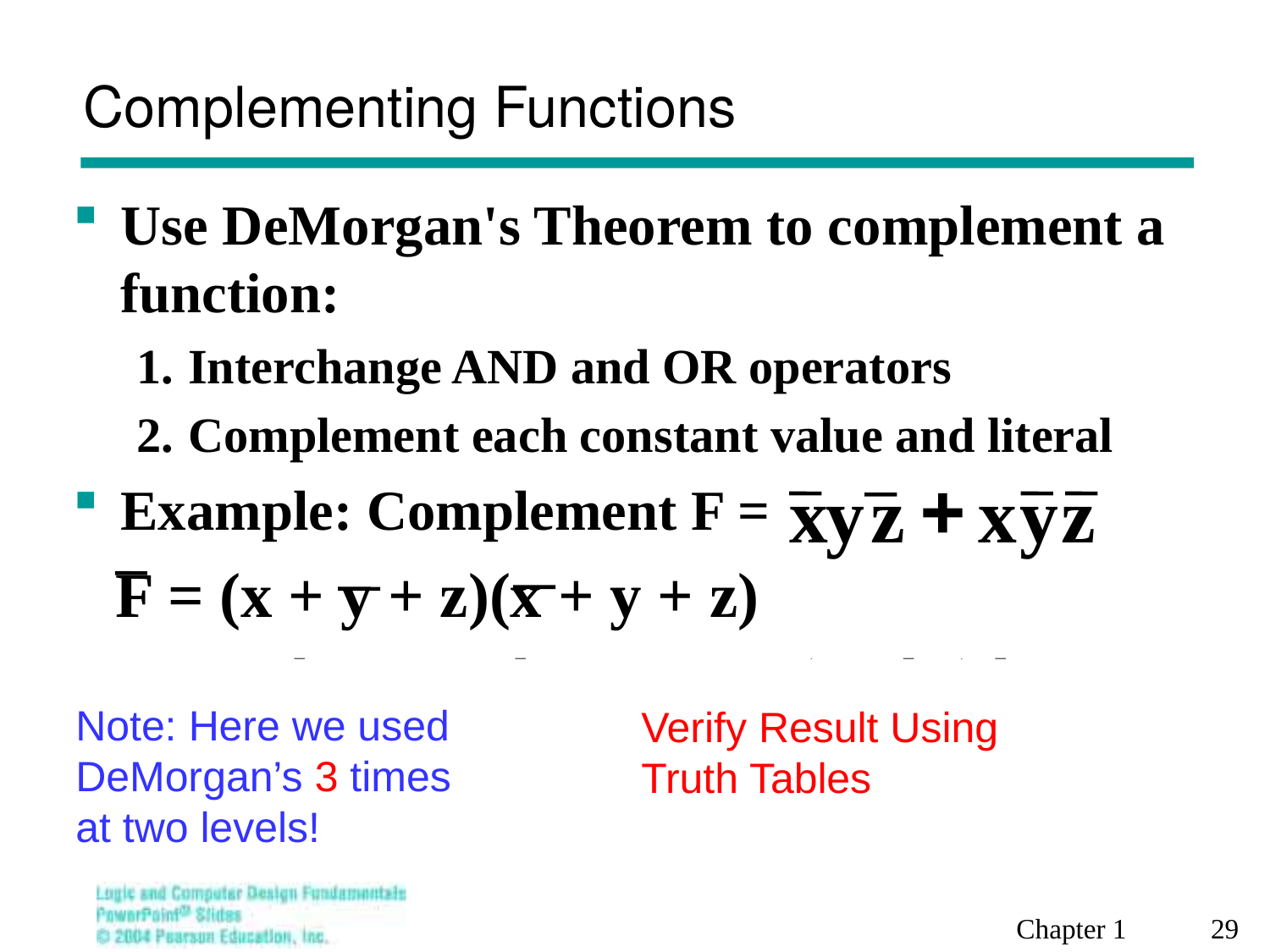

# Complementing Functions
Use DeMorgan's Theorem to complement a function:
1.	 Interchange AND and OR operators
2.	 Complement each constant value and literal
Example: Complement F =
   F = (x + y + z)(x + y + z)
Example: Complement G = (a + bc)d + e
   G = [
+
x
y
z
y
z
x

Note: Here we used DeMorgan’s 3 times at two levels!
Verify Result Using Truth Tables

Chapter 1            29